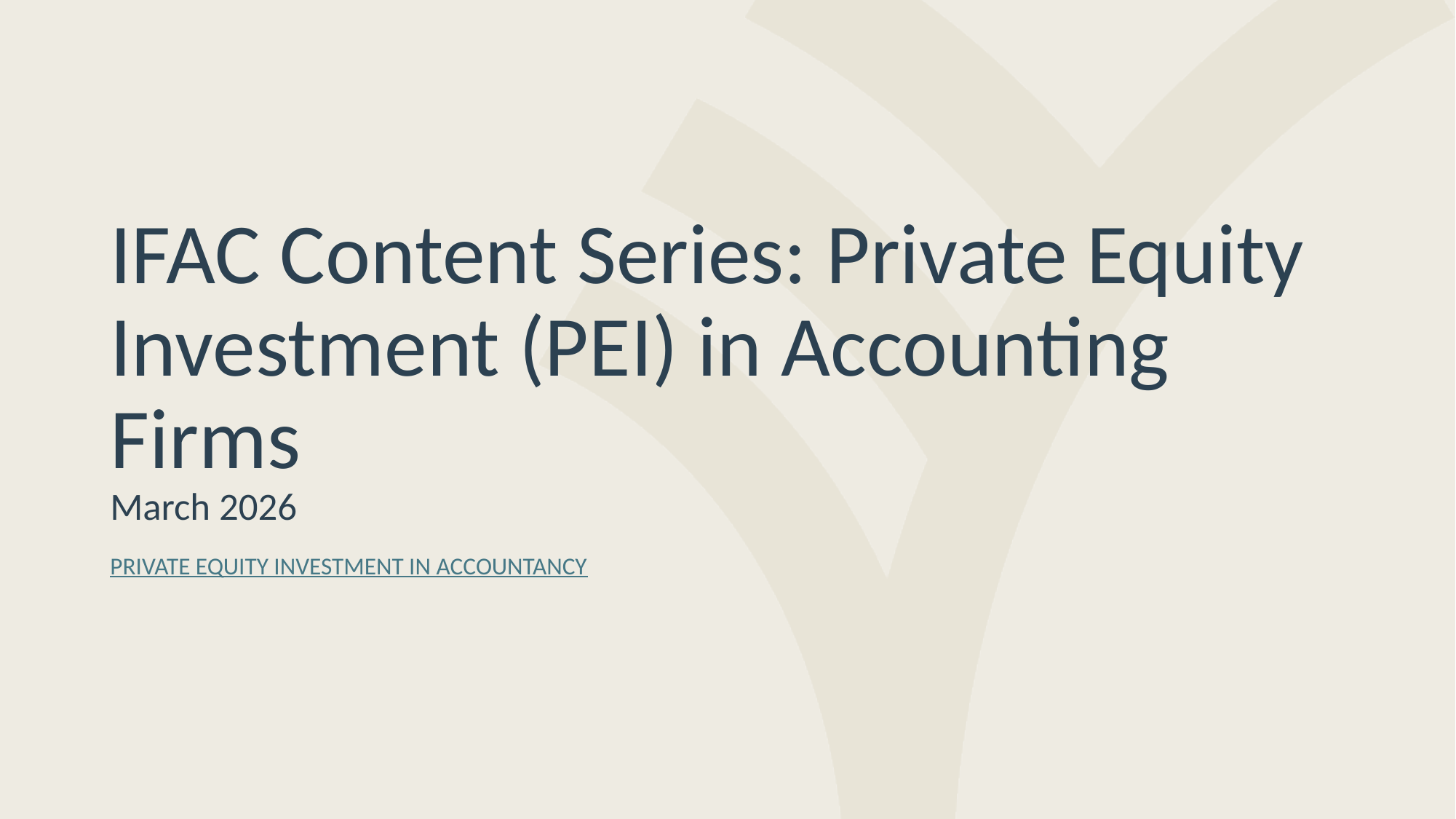

# IFAC Content Series: Private Equity Investment (PEI) in Accounting Firms March 2026
Private Equity Investment in Accountancy